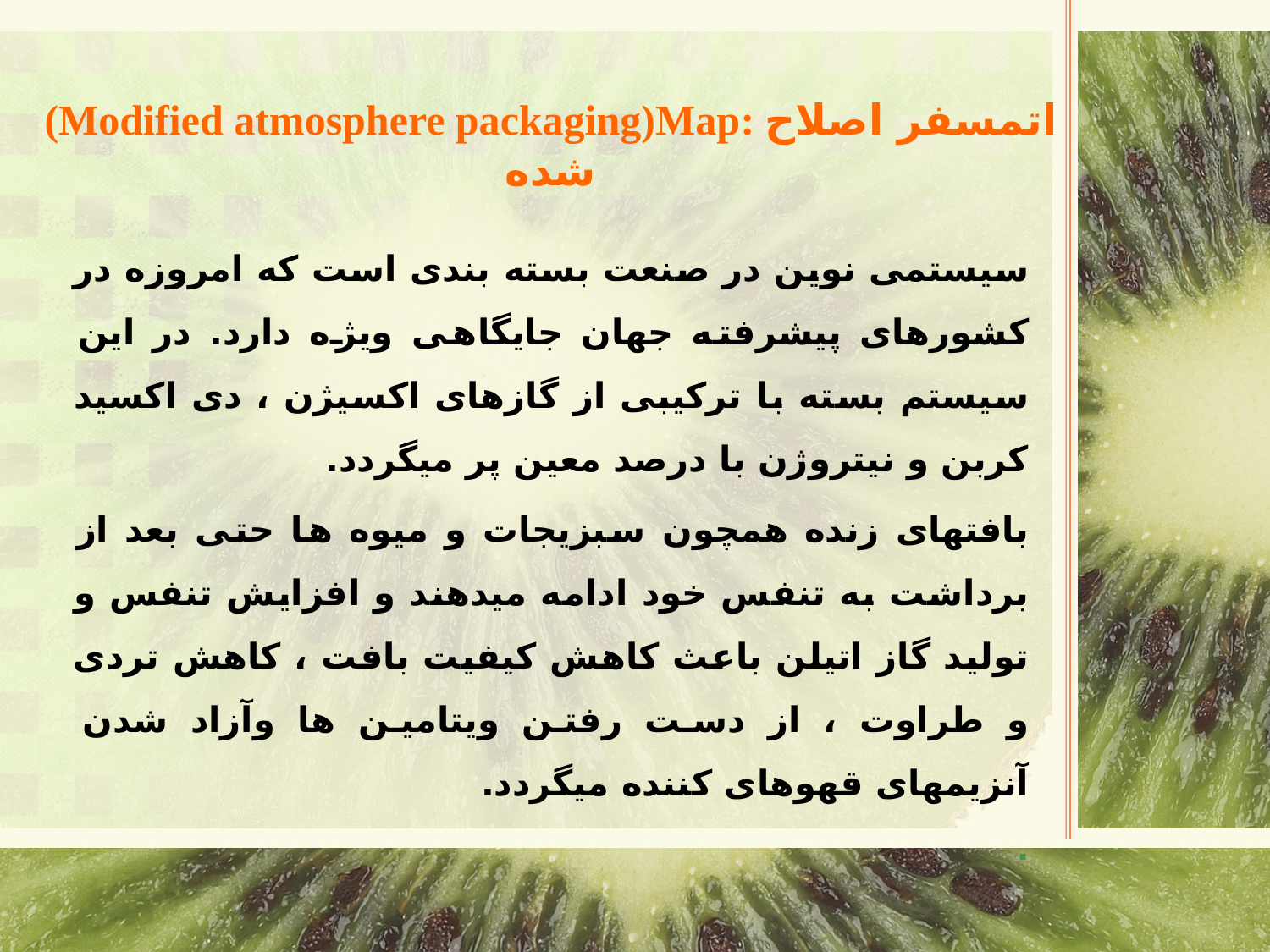

# (Modified atmosphere packaging)Map: اتمسفر اصلاح شده
سیستمی نوین در صنعت بسته بندی است که امروزه در کشورهای پیشرفته جهان جایگاهی ویژه دارد. در این سیستم بسته با ترکیبی از گازهای اکسیژن ، دی اکسید کربن و نیتروژن با درصد معین پر میگردد.
بافتهای زنده همچون سبزیجات و میوه ها حتی بعد از برداشت به تنفس خود ادامه میدهند و افزایش تنفس و تولید گاز اتیلن باعث کاهش کیفیت بافت ، کاهش تردی و طراوت ، از دست رفتن ویتامین ها وآزاد شدن آنزیم‏های قهوه‏ای کننده میگردد.
.